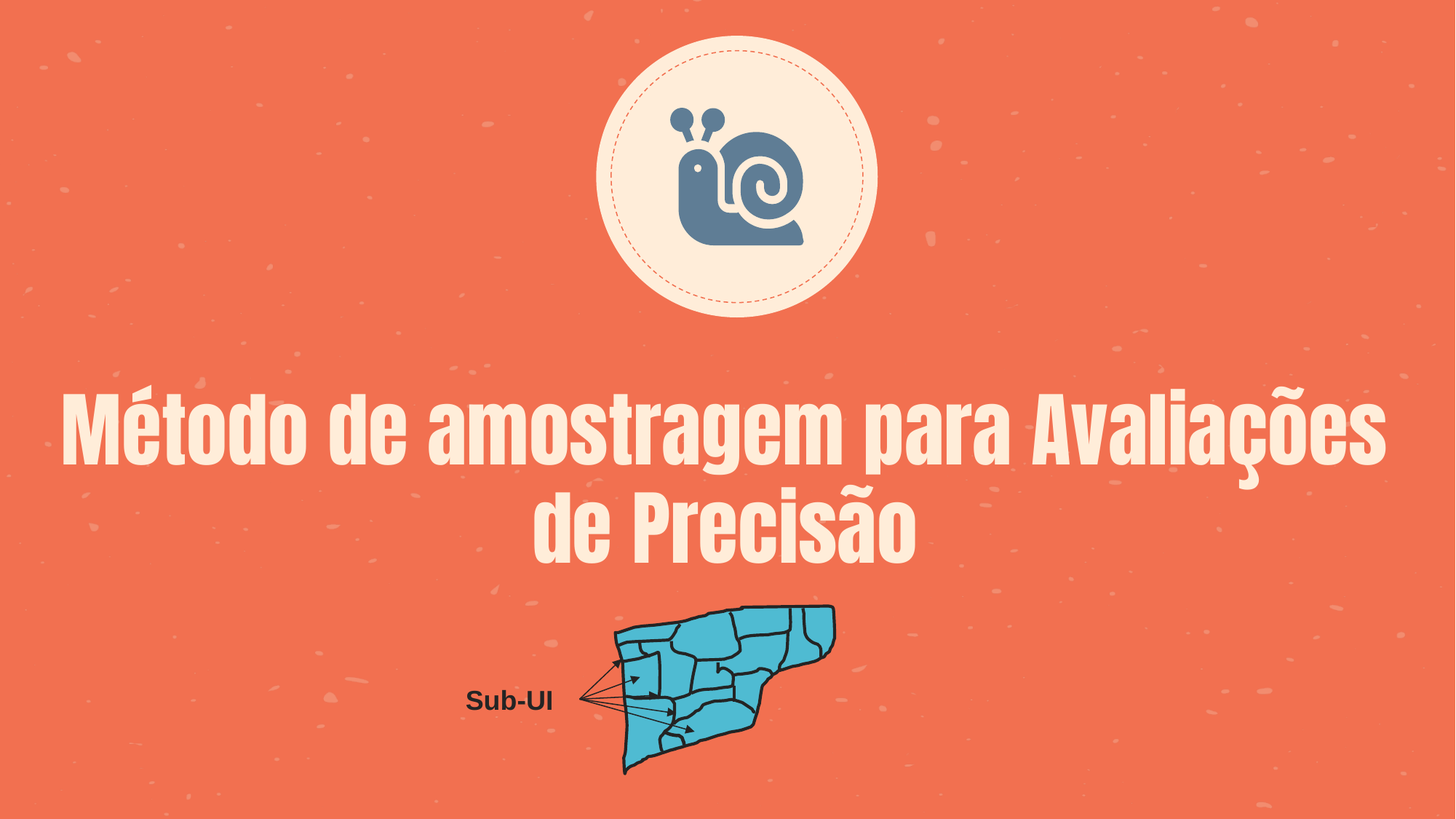

# Método de amostragem para Avaliações de Precisão

Sub-UI